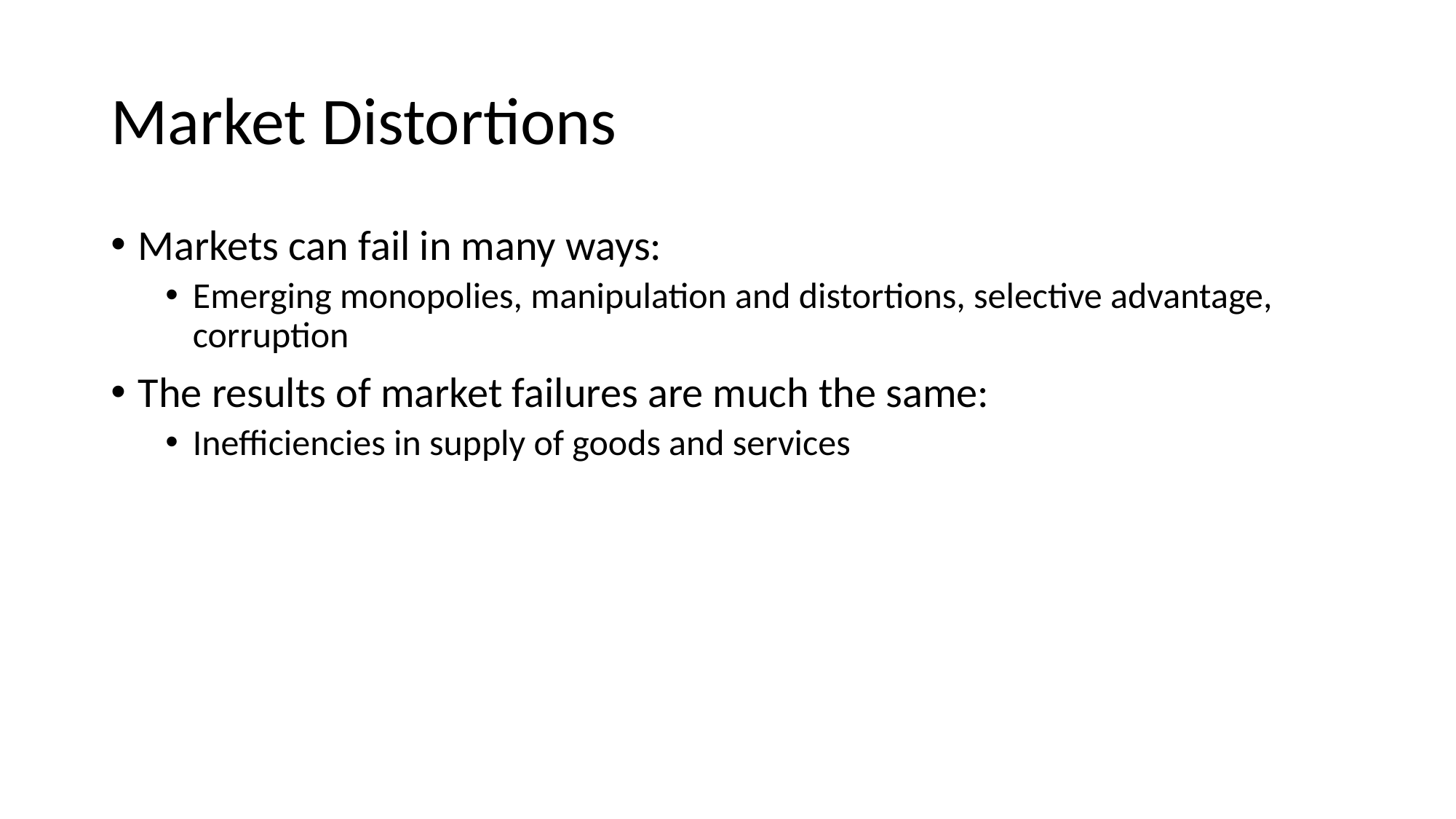

# Market Distortions
Markets can fail in many ways:
Emerging monopolies, manipulation and distortions, selective advantage, corruption
The results of market failures are much the same:
Inefficiencies in supply of goods and services